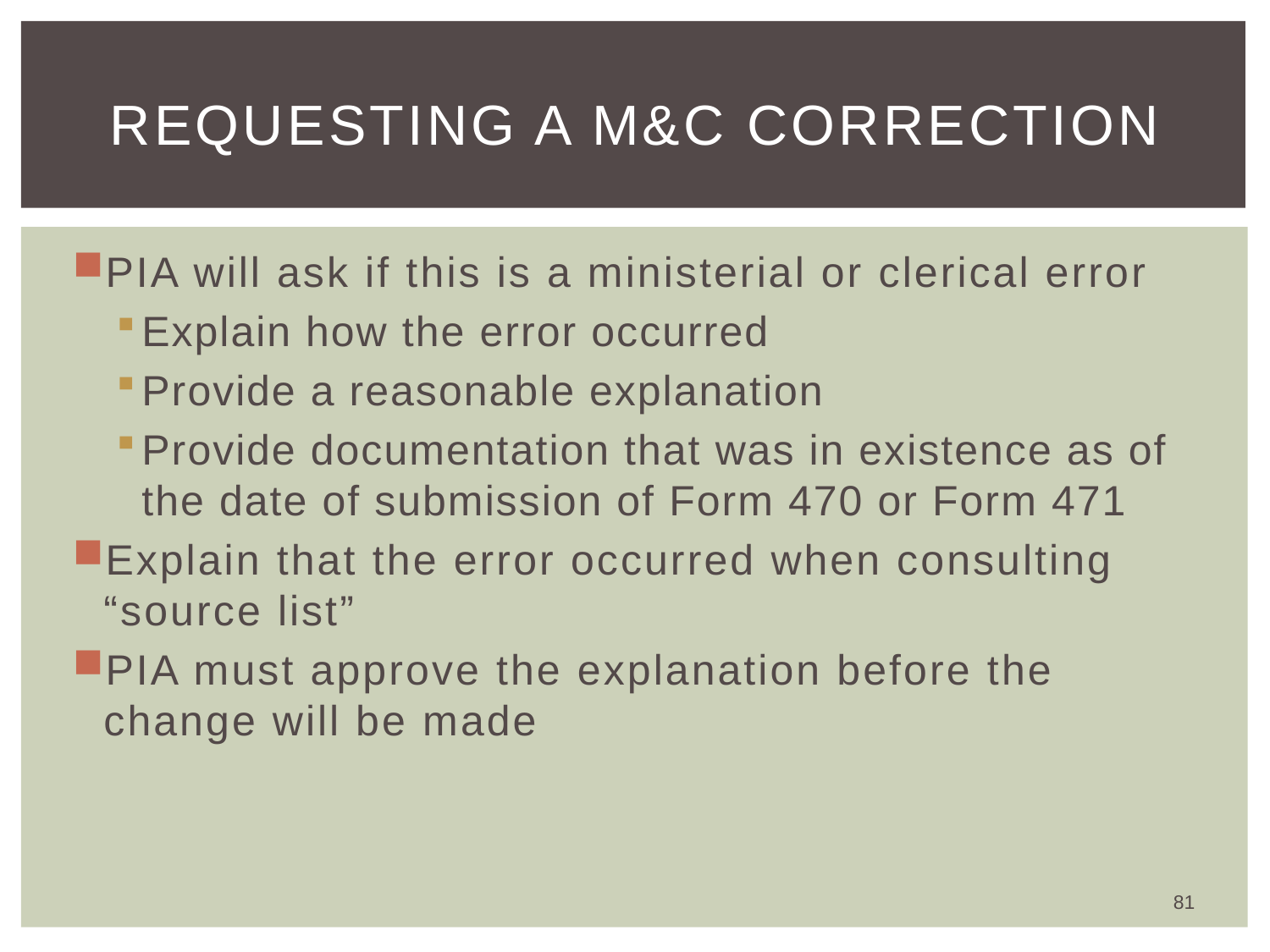

# Requesting a M&C Correction
PIA will ask if this is a ministerial or clerical error
Explain how the error occurred
Provide a reasonable explanation
Provide documentation that was in existence as of the date of submission of Form 470 or Form 471
Explain that the error occurred when consulting “source list”
PIA must approve the explanation before the change will be made

81